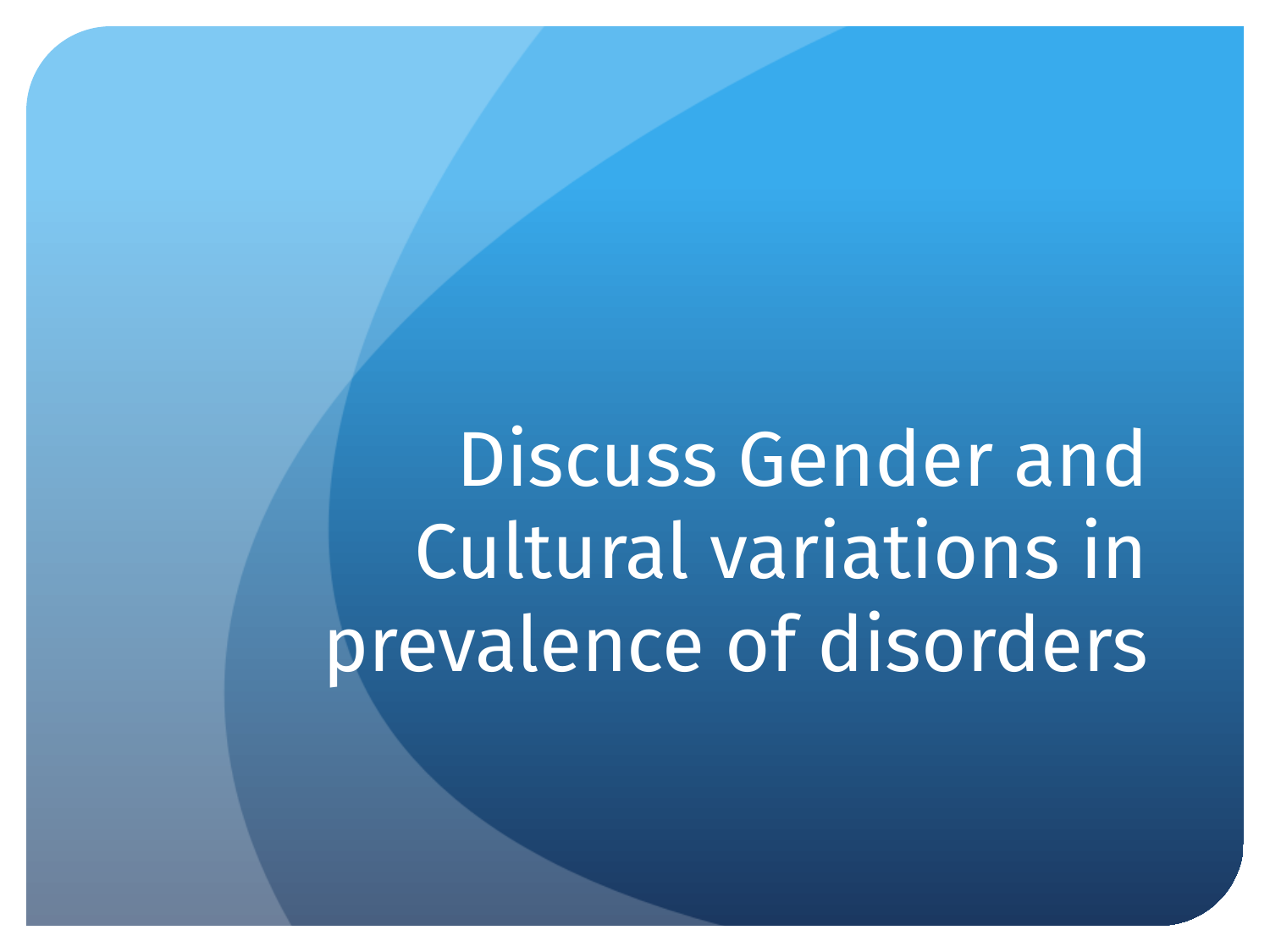

# Discuss Gender and Cultural variations in prevalence of disorders